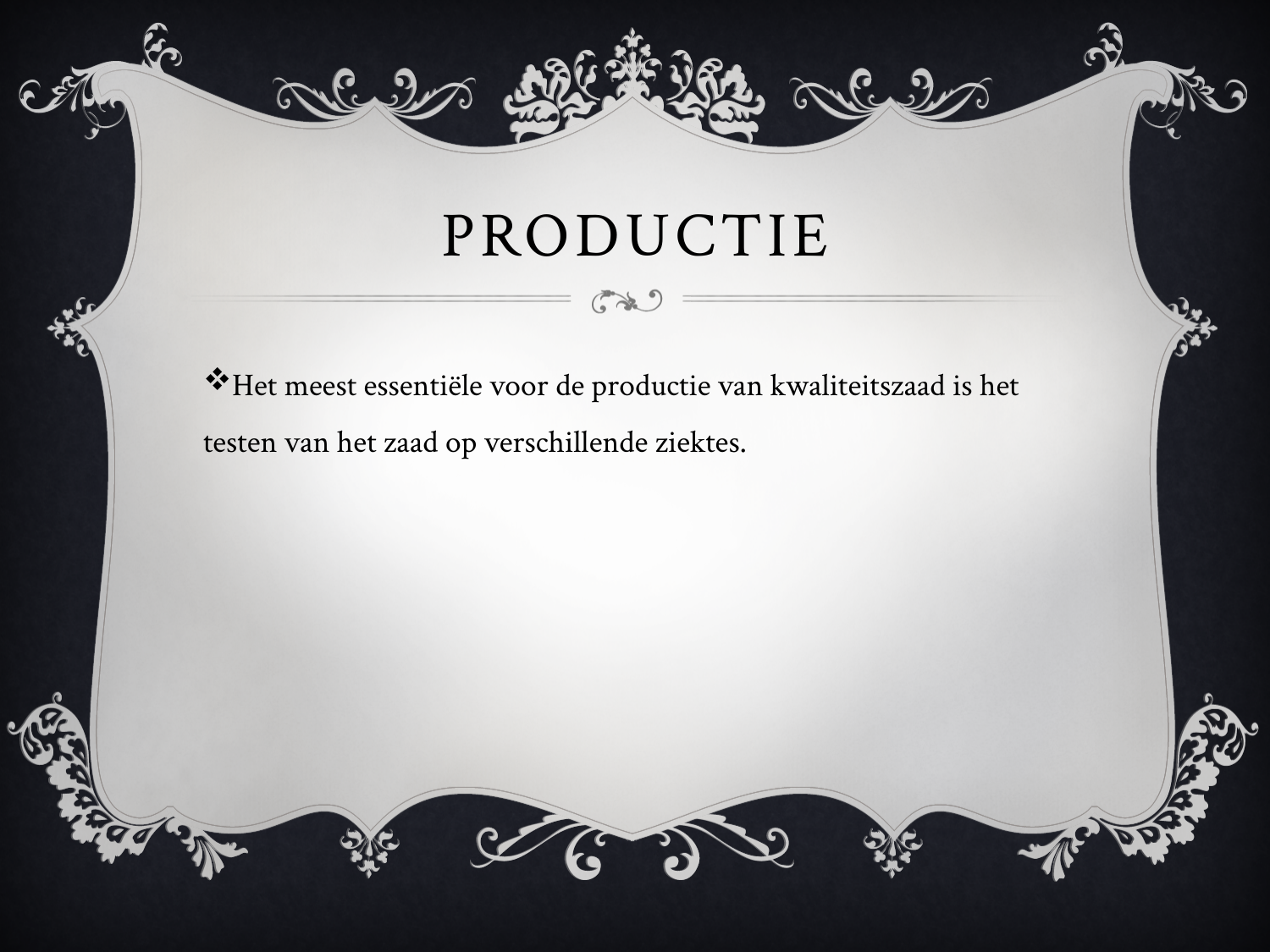

# productie
Het meest essentiële voor de productie van kwaliteitszaad is het testen van het zaad op verschillende ziektes.